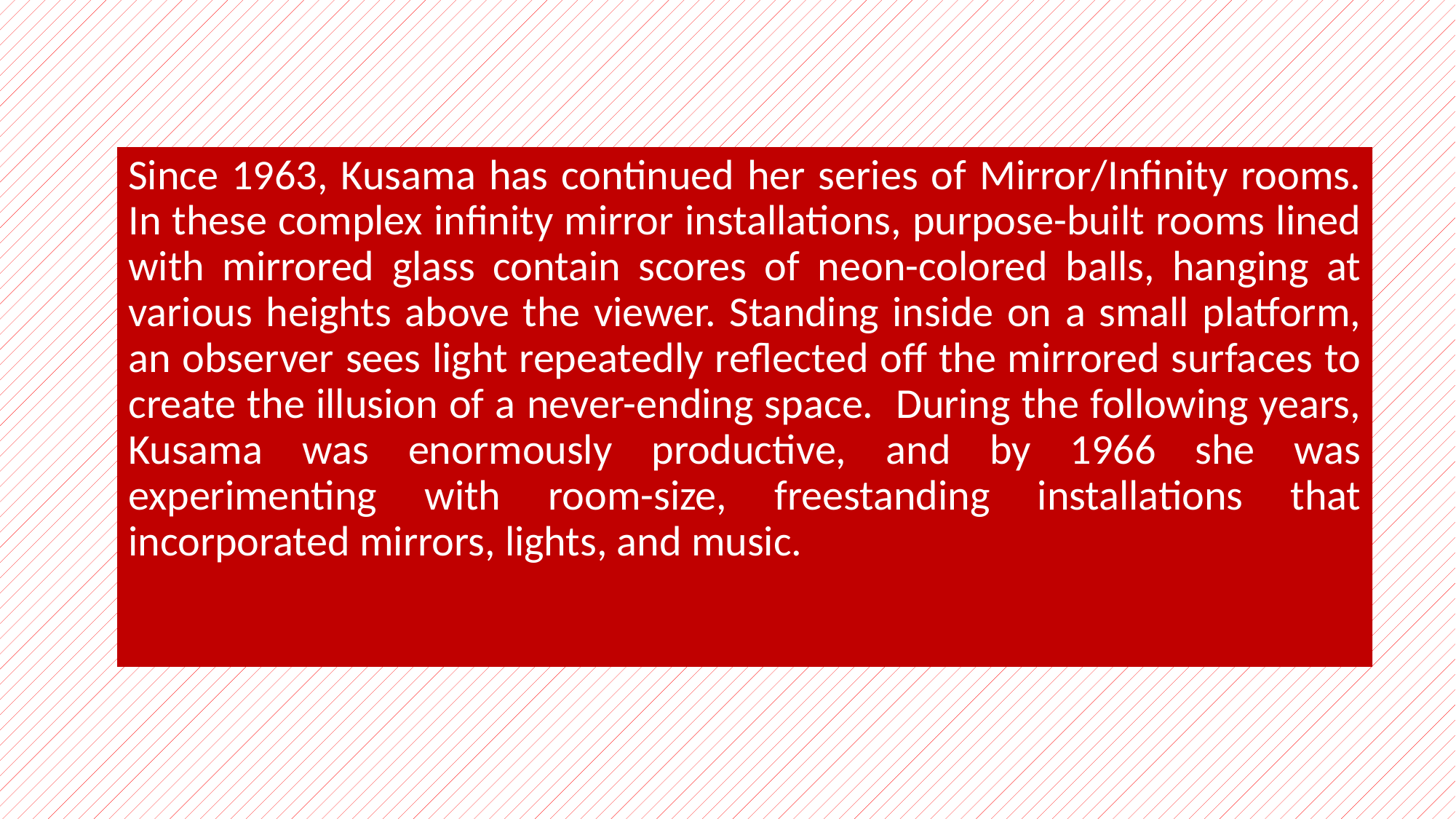

Since 1963, Kusama has continued her series of Mirror/Infinity rooms. In these complex infinity mirror installations, purpose-built rooms lined with mirrored glass contain scores of neon-colored balls, hanging at various heights above the viewer. Standing inside on a small platform, an observer sees light repeatedly reflected off the mirrored surfaces to create the illusion of a never-ending space.  During the following years, Kusama was enormously productive, and by 1966 she was experimenting with room-size, freestanding installations that incorporated mirrors, lights, and music.